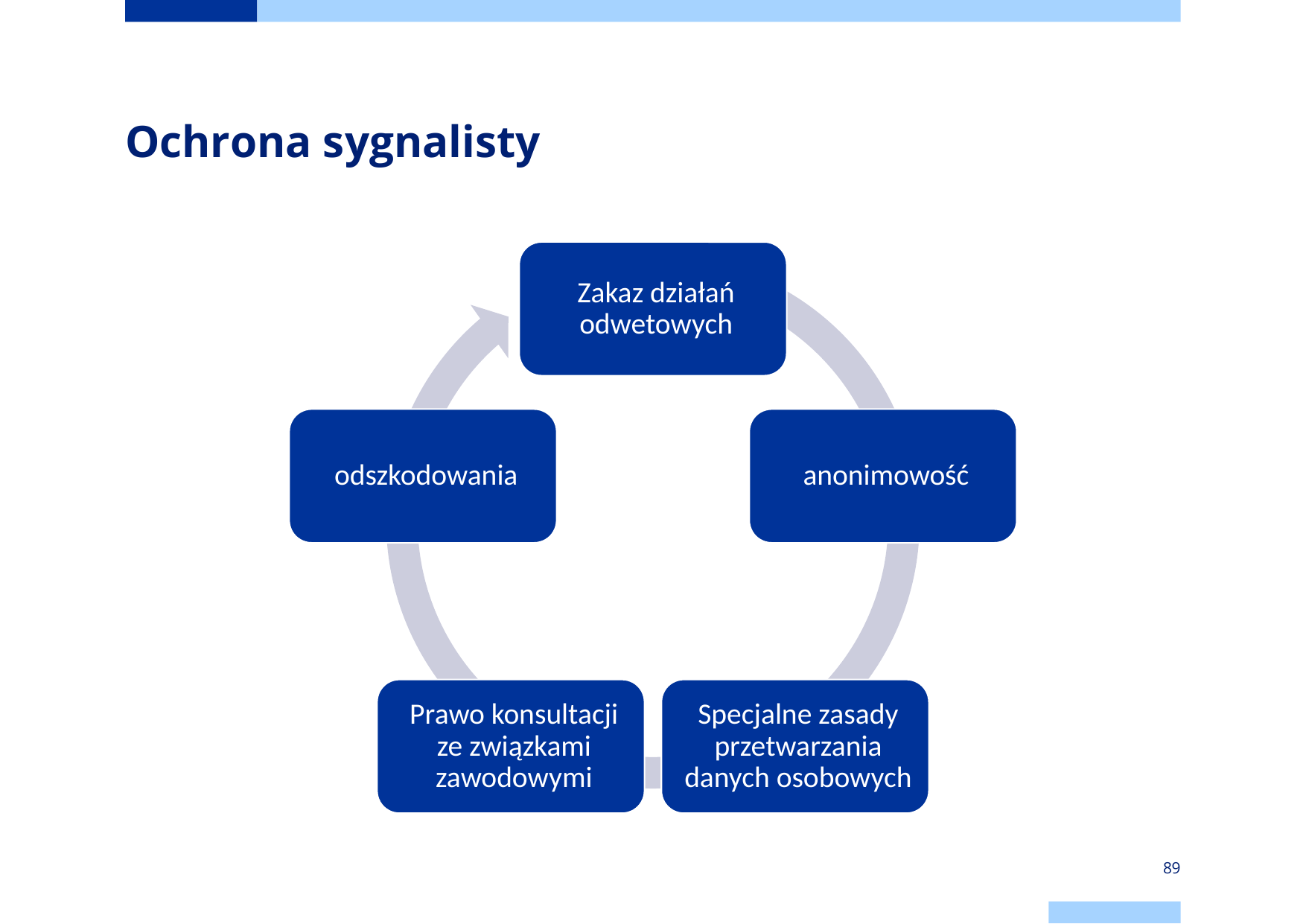

# Ochrona sygnalisty
Zakaz działań odwetowych
anonimowość
Specjalne zasady przetwarzania danych osobowych
Prawo konsultacji ze związkami zawodowymi
odszkodowania
89